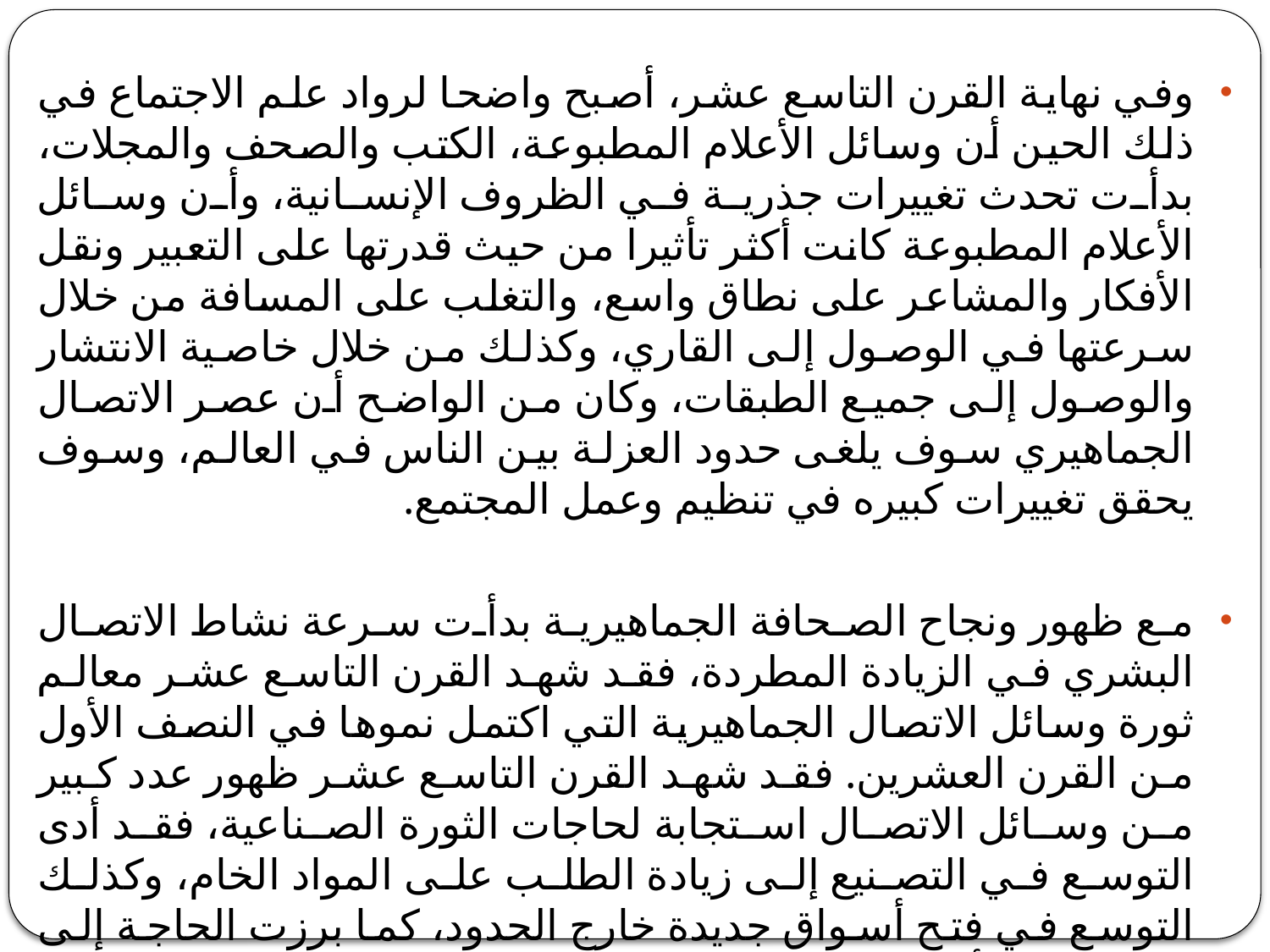

#
وفي نهاية القرن التاسع عشر، أصبح واضحا لرواد علم الاجتماع في ذلك الحين أن وسائل الأعلام المطبوعة، الكتب والصحف والمجلات، بدأت تحدث تغييرات جذرية في الظروف الإنسانية، وأن وسائل الأعلام المطبوعة كانت أكثر تأثيرا من حيث قدرتها على التعبير ونقل الأفكار والمشاعر على نطاق واسع، والتغلب على المسافة من خلال سرعتها في الوصول إلى القاري، وكذلك من خلال خاصية الانتشار والوصول إلى جميع الطبقات، وكان من الواضح أن عصر الاتصال الجماهيري سوف يلغى حدود العزلة بين الناس في العالم، وسوف يحقق تغييرات كبيره في تنظيم وعمل المجتمع.

مع ظهور ونجاح الصحافة الجماهيرية بدأت سرعة نشاط الاتصال البشري في الزيادة المطردة، فقد شهد القرن التاسع عشر معالم ثورة وسائل الاتصال الجماهيرية التي اكتمل نموها في النصف الأول من القرن العشرين. فقد شهد القرن التاسع عشر ظهور عدد كبير من وسائل الاتصال استجابة لحاجات الثورة الصناعية، فقد أدى التوسع في التصنيع إلى زيادة الطلب على المواد الخام، وكذلك التوسع في فتح أسواق جديدة خارج الحدود، كما برزت الحاجة إلى استكشاف أساليب سريعة لتبادل المعلومات التجارية، وبالتالي أصبحت الأساليب التقليدية للاتصال لا تلبي التطورات الضخمة التي يشهدها المجتمع الصناعي.